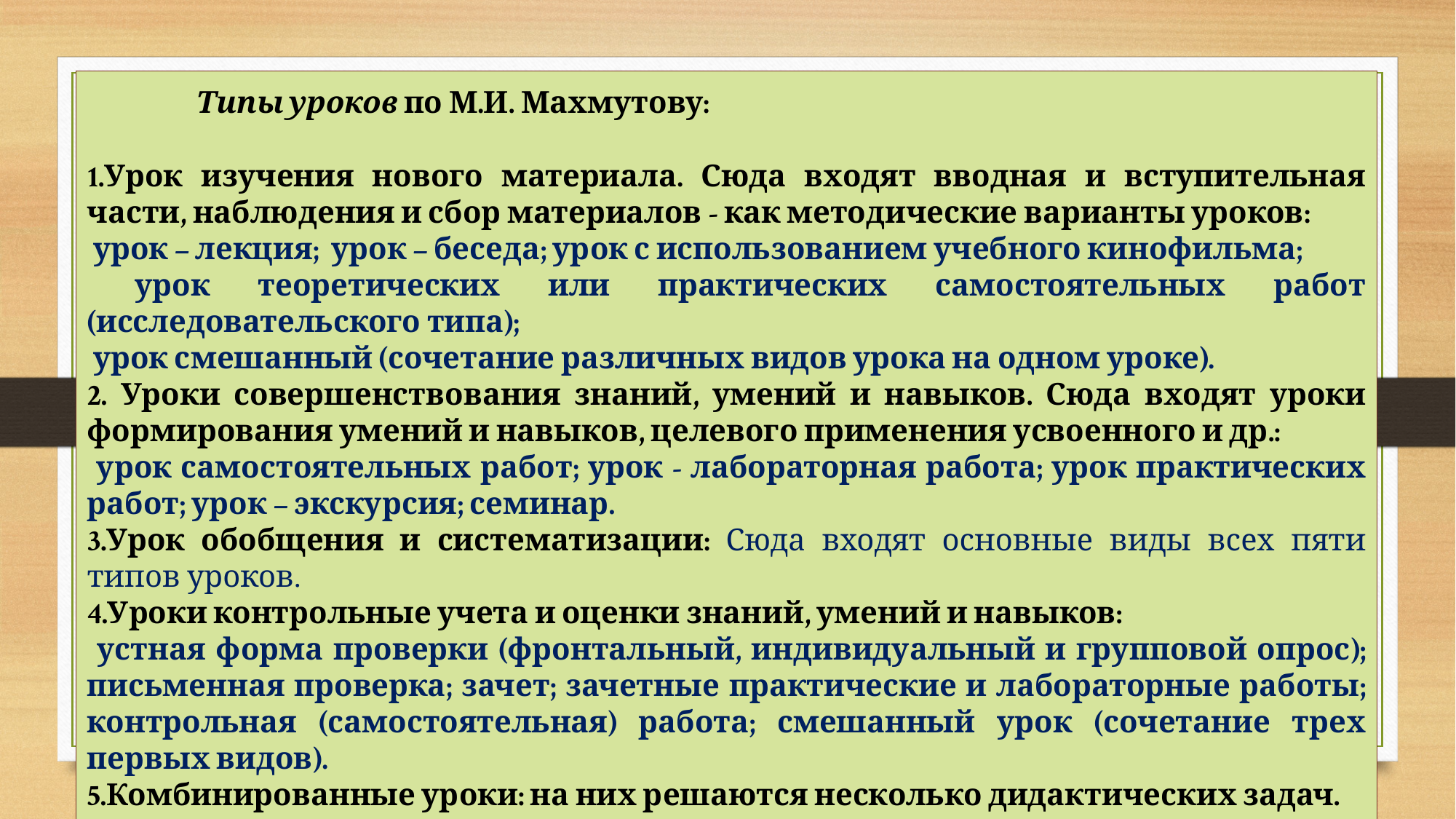

Типы уроков по М.И. Махмутову:

1.Урок изучения нового материала. Сюда входят вводная и вступительная части, наблюдения и сбор материалов - как методические варианты уроков:
 урок – лекция;  урок – беседа; урок с использованием учебного кинофильма;
 урок теоретических или практических самостоятельных работ (исследовательского типа);
 урок смешанный (сочетание различных видов урока на одном уроке).
2. Уроки совершенствования знаний, умений и навыков. Сюда входят уроки формирования умений и навыков, целевого применения усвоенного и др.:
 урок самостоятельных работ; урок - лабораторная работа; урок практических работ; урок – экскурсия; семинар.
3.Урок обобщения и систематизации: Сюда входят основные виды всех пяти типов уроков.
4.Уроки контрольные учета и оценки знаний, умений и навыков:
 устная форма проверки (фронтальный, индивидуальный и групповой опрос); письменная проверка; зачет; зачетные практические и лабораторные работы; контрольная (самостоятельная) работа; смешанный урок (сочетание трех первых видов).
5.Комбинированные уроки: на них решаются несколько дидактических задач.